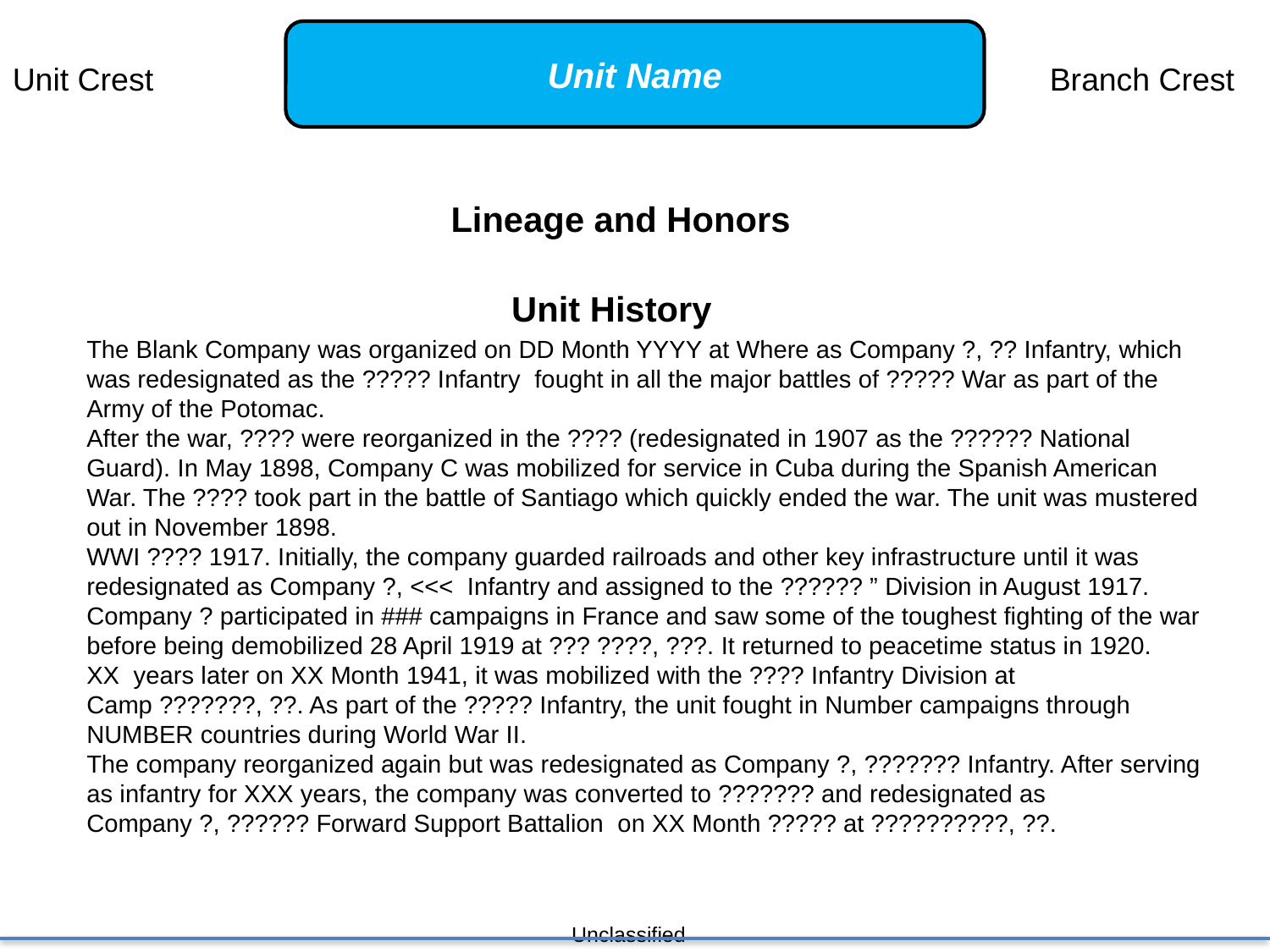

Unclassified

                                                Unit History

Unit Name
Unit Crest
Branch Crest

Lineage and Honors
The Blank Company was organized on DD Month YYYY at Where as Company ?, ?? Infantry, which was redesignated as the ????? Infantry  fought in all the major battles of ????? War as part of the Army of the Potomac.
After the war, ???? were reorganized in the ???? (redesignated in 1907 as the ?????? National Guard). In May 1898, Company C was mobilized for service in Cuba during the Spanish American War. The ???? took part in the battle of Santiago which quickly ended the war. The unit was mustered out in November 1898.
WWI ???? 1917. Initially, the company guarded railroads and other key infrastructure until it was redesignated as Company ?, <<<  Infantry and assigned to the ?????? ” Division in August 1917.
Company ? participated in ### campaigns in France and saw some of the toughest fighting of the war before being demobilized 28 April 1919 at ??? ????, ???. It returned to peacetime status in 1920.
XX  years later on XX Month 1941, it was mobilized with the ???? Infantry Division at Camp ???????, ??. As part of the ????? Infantry, the unit fought in Number campaigns through NUMBER countries during World War II.
The company reorganized again but was redesignated as Company ?, ??????? Infantry. After serving as infantry for XXX years, the company was converted to ??????? and redesignated as Company ?, ?????? Forward Support Battalion  on XX Month ????? at ??????????, ??.